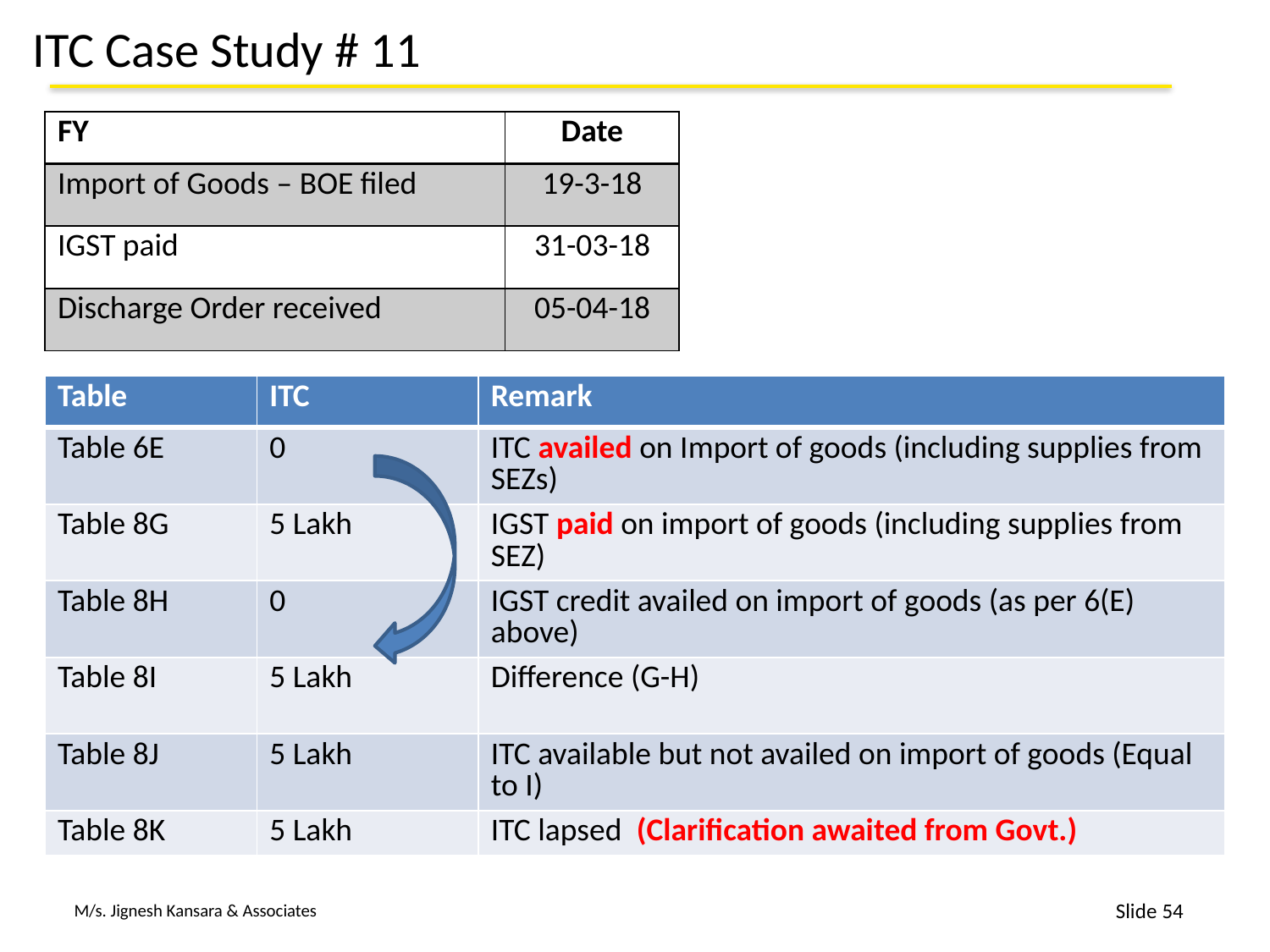

# ITC Case Study # 11
| FY | Date |
| --- | --- |
| Import of Goods – BOE filed | 19-3-18 |
| IGST paid | 31-03-18 |
| Discharge Order received | 05-04-18 |
| Table | ITC | Remark |
| --- | --- | --- |
| Table 6E | 0 | ITC availed on Import of goods (including supplies from SEZs) |
| Table 8G | 5 Lakh | IGST paid on import of goods (including supplies from SEZ) |
| Table 8H | 0 | IGST credit availed on import of goods (as per 6(E) above) |
| Table 8I | 5 Lakh | Difference (G-H) |
| Table 8J | 5 Lakh | ITC available but not availed on import of goods (Equal to I) |
| Table 8K | 5 Lakh | ITC lapsed (Clarification awaited from Govt.) |

54